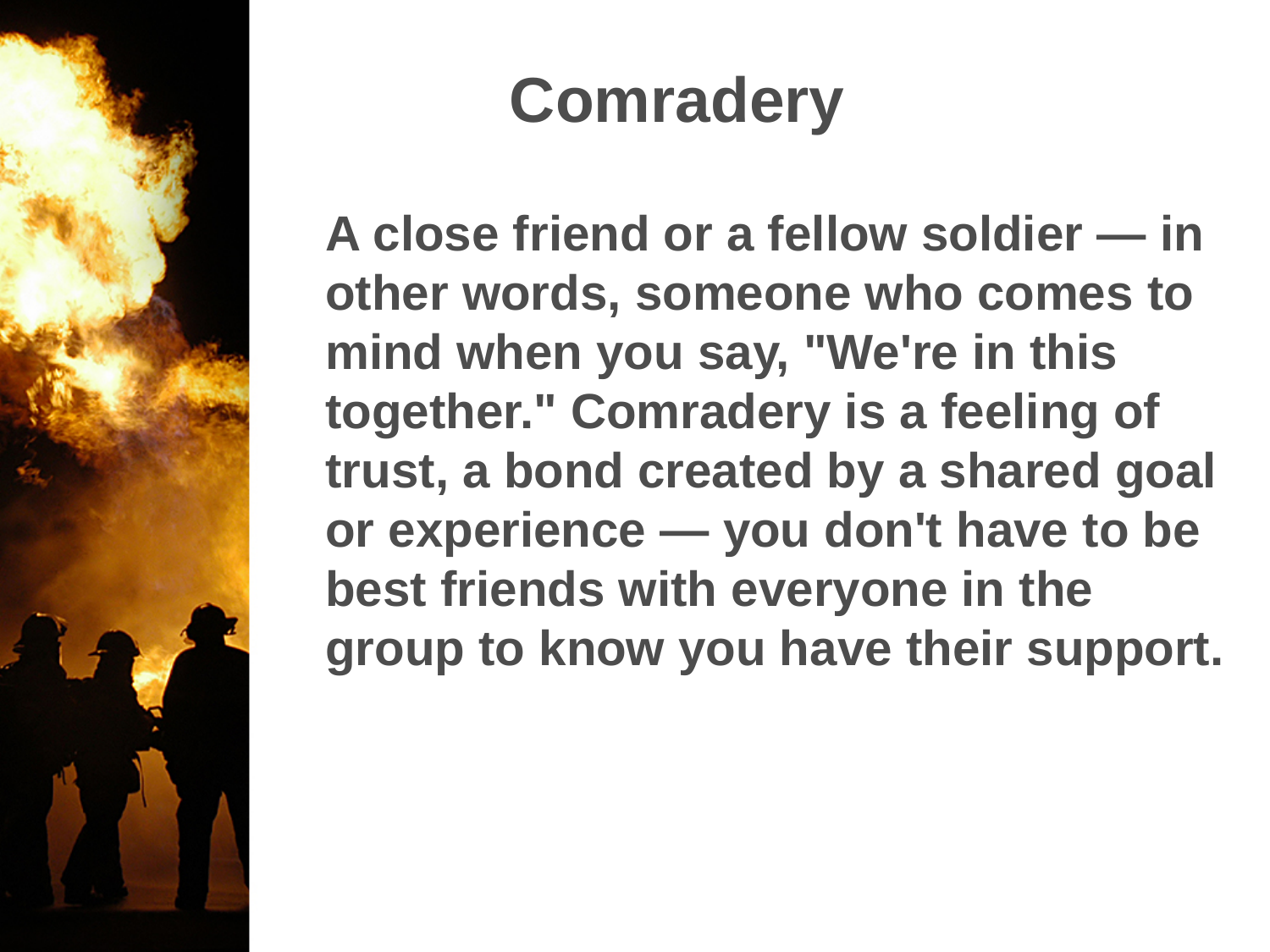

Comradery

	A close friend or a fellow soldier — in other words, someone who comes to mind when you say, "We're in this together." Comradery is a feeling of trust, a bond created by a shared goal or experience — you don't have to be best friends with everyone in the group to know you have their support.